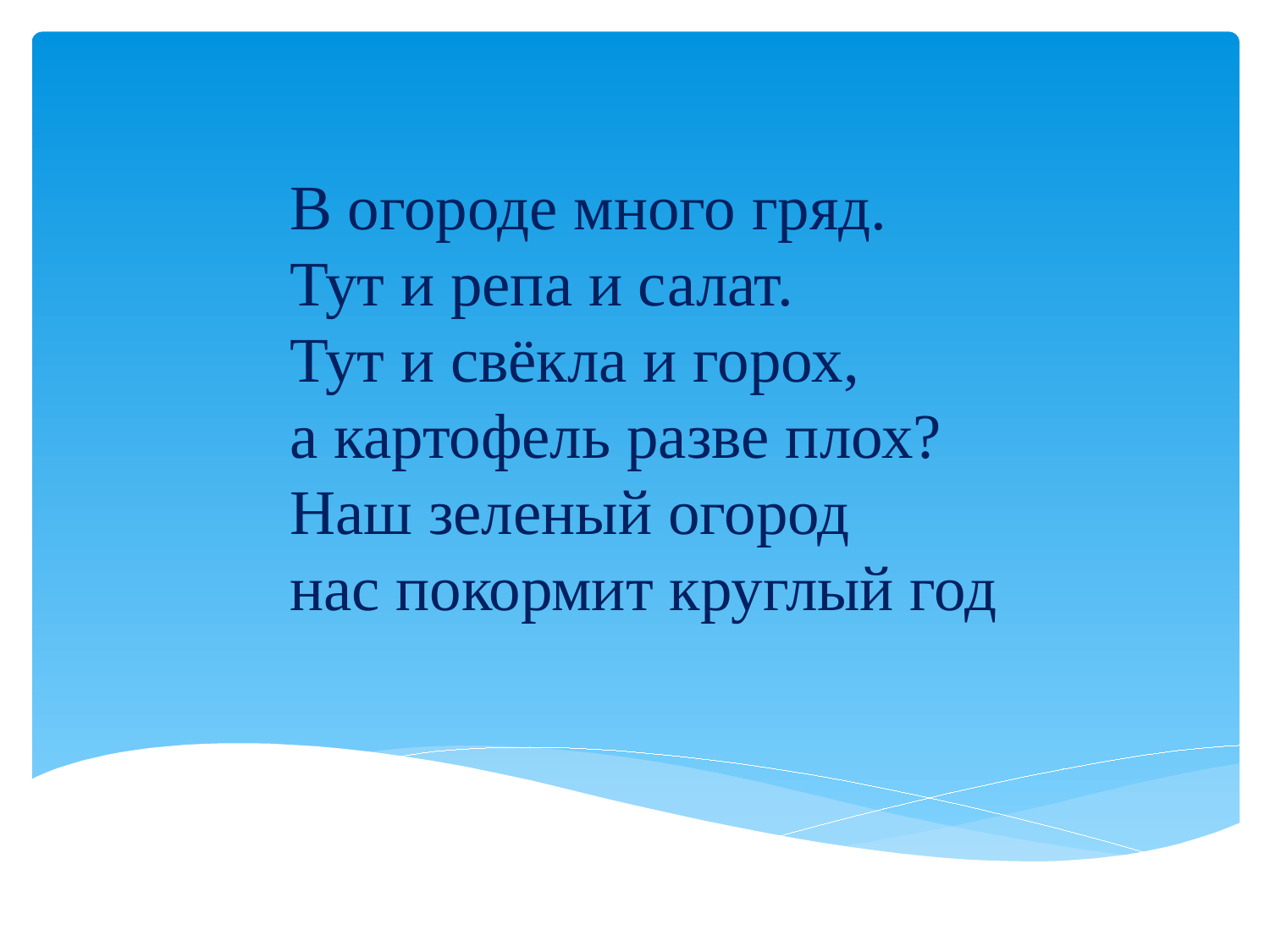

В огороде много гряд.
Тут и репа и салат.
Тут и свёкла и горох,
а картофель разве плох?
Наш зеленый огород
нас покормит круглый год